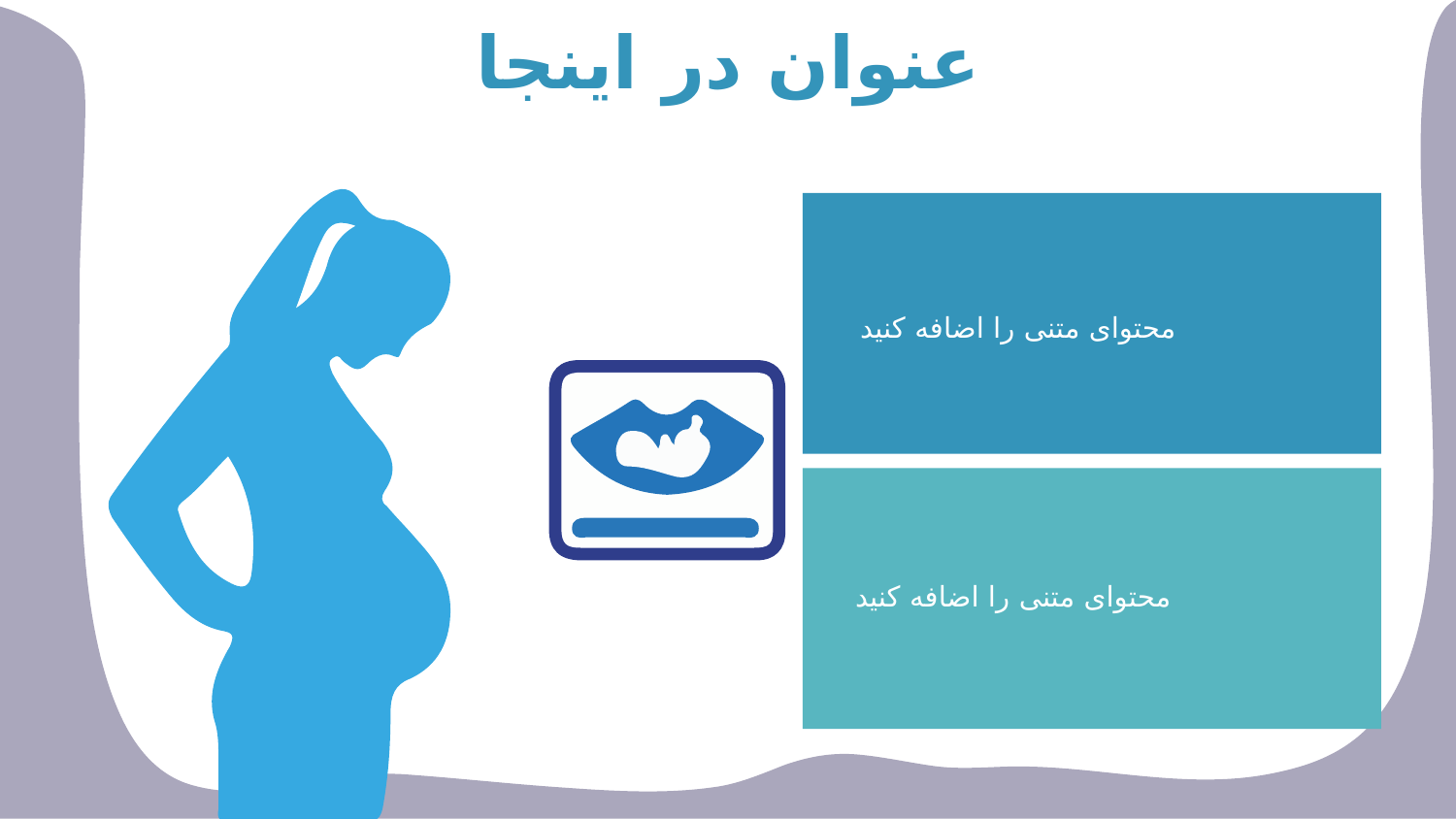

# عنوان در اینجا

محتوای متنی را اضافه کنید

محتوای متنی را اضافه کنید